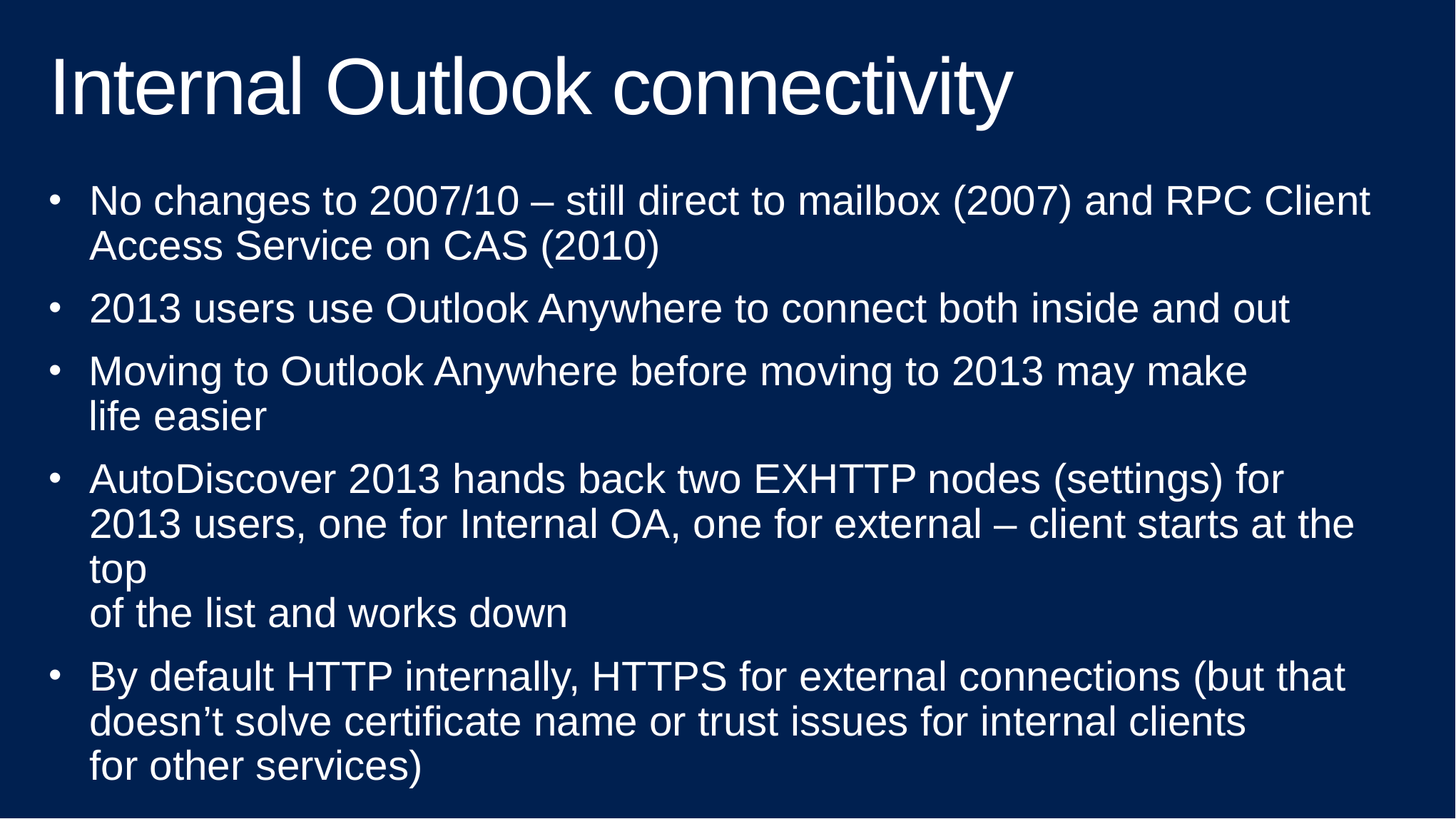

# Internal Outlook connectivity
No changes to 2007/10 – still direct to mailbox (2007) and RPC Client Access Service on CAS (2010)
2013 users use Outlook Anywhere to connect both inside and out
Moving to Outlook Anywhere before moving to 2013 may make
life easier
AutoDiscover 2013 hands back two EXHTTP nodes (settings) for 2013 users, one for Internal OA, one for external – client starts at the top
of the list and works down
By default HTTP internally, HTTPS for external connections (but that doesn’t solve certificate name or trust issues for internal clients
for other services)